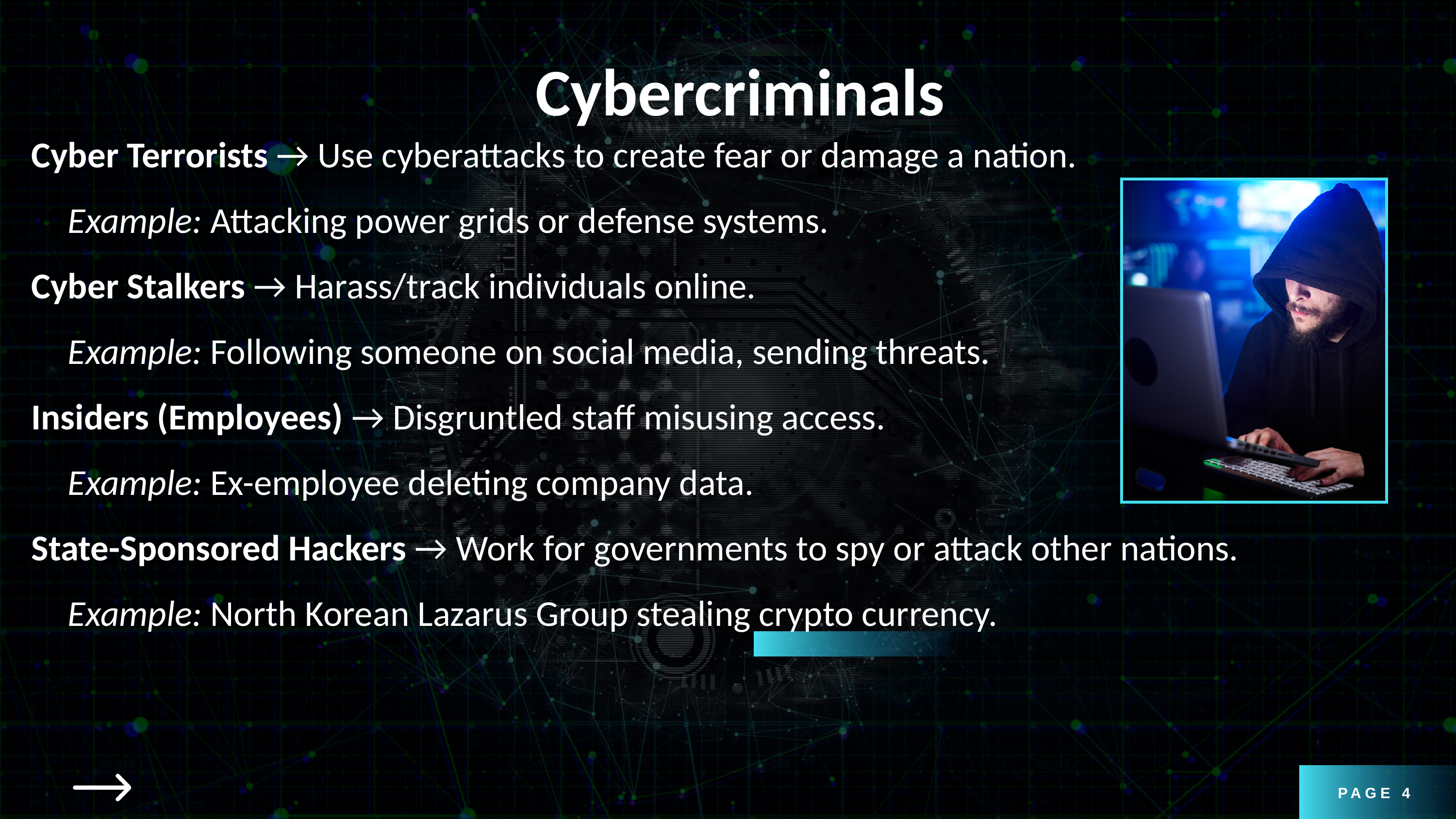

Cybercriminals
Cyber Terrorists → Use cyberattacks to create fear or damage a nation.
Example: Attacking power grids or defense systems.
Cyber Stalkers → Harass/track individuals online.
Example: Following someone on social media, sending threats.
Insiders (Employees) → Disgruntled staff misusing access.
Example: Ex-employee deleting company data.
State-Sponsored Hackers → Work for governments to spy or attack other nations.
Example: North Korean Lazarus Group stealing crypto currency.

PAGE 4